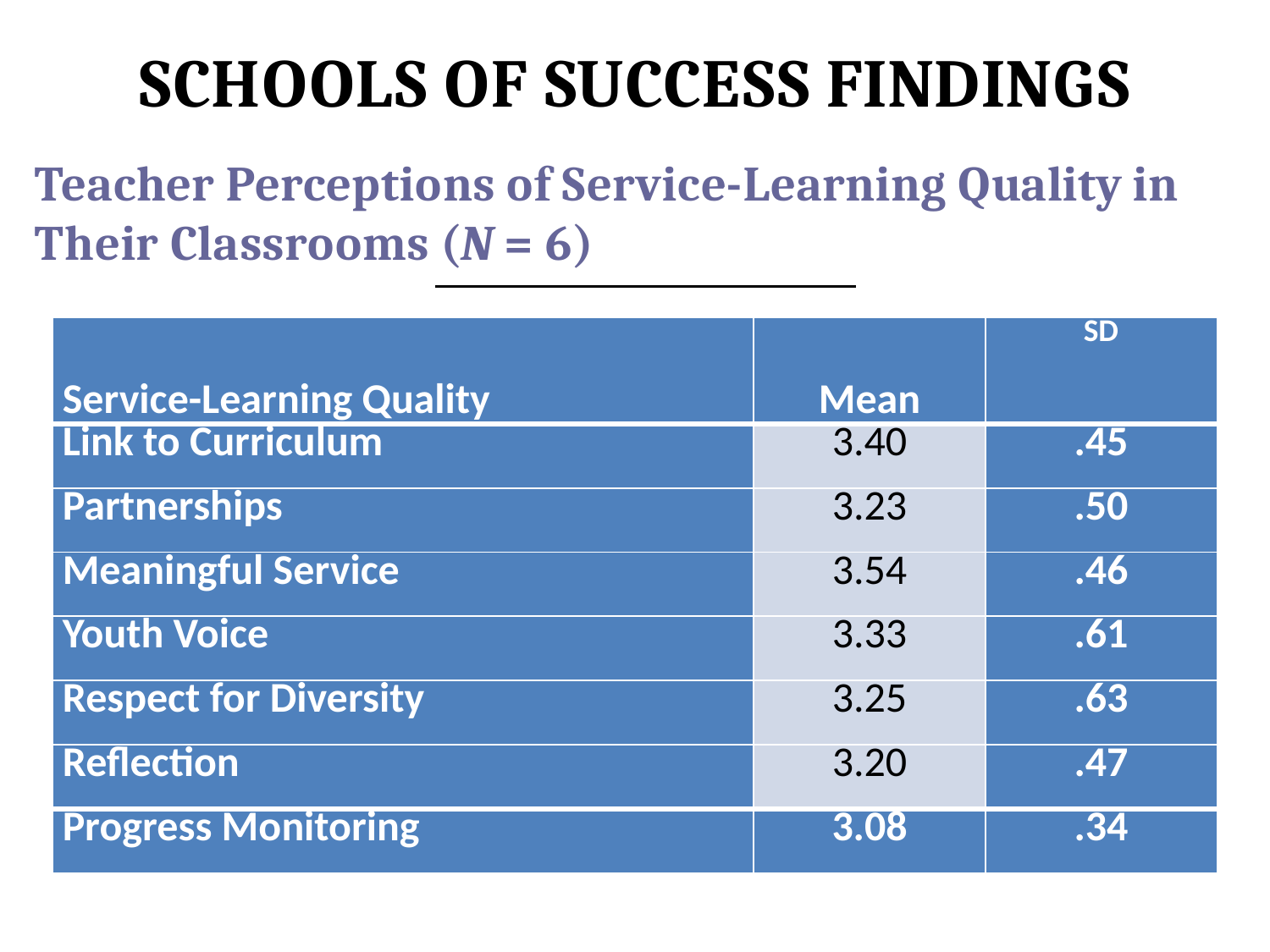

# Schools of Success Findings
Teacher Perceptions of Service-Learning Quality in Their Classrooms (N = 6)

| Service-Learning Quality | Mean | SD |
| --- | --- | --- |
| Link to Curriculum | 3.40 | .45 |
| Partnerships | 3.23 | .50 |
| Meaningful Service | 3.54 | .46 |
| Youth Voice | 3.33 | .61 |
| Respect for Diversity | 3.25 | .63 |
| Reflection | 3.20 | .47 |
| Progress Monitoring | 3.08 | .34 |